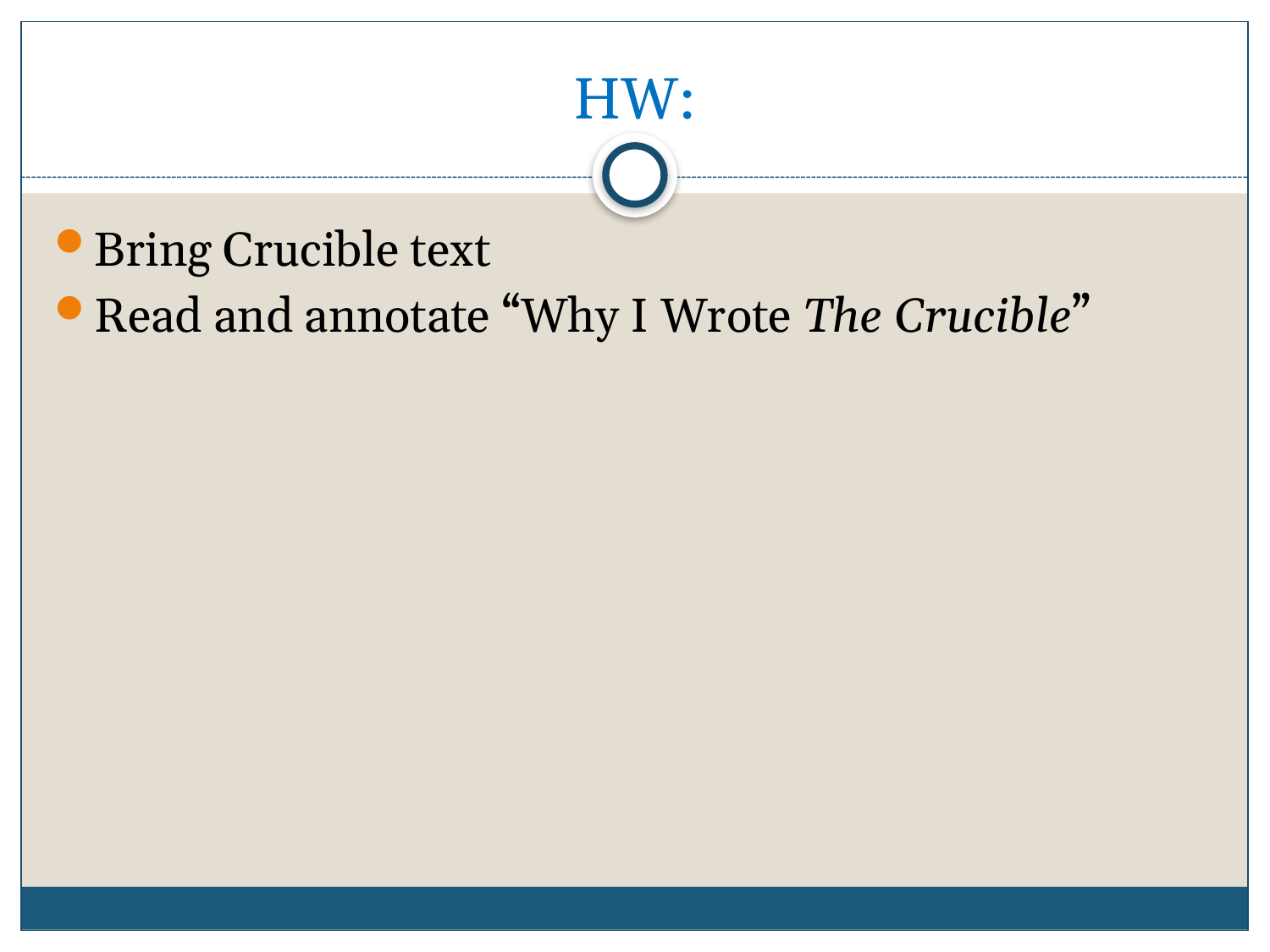

# HW:
Bring Crucible text
Read and annotate “Why I Wrote The Crucible”